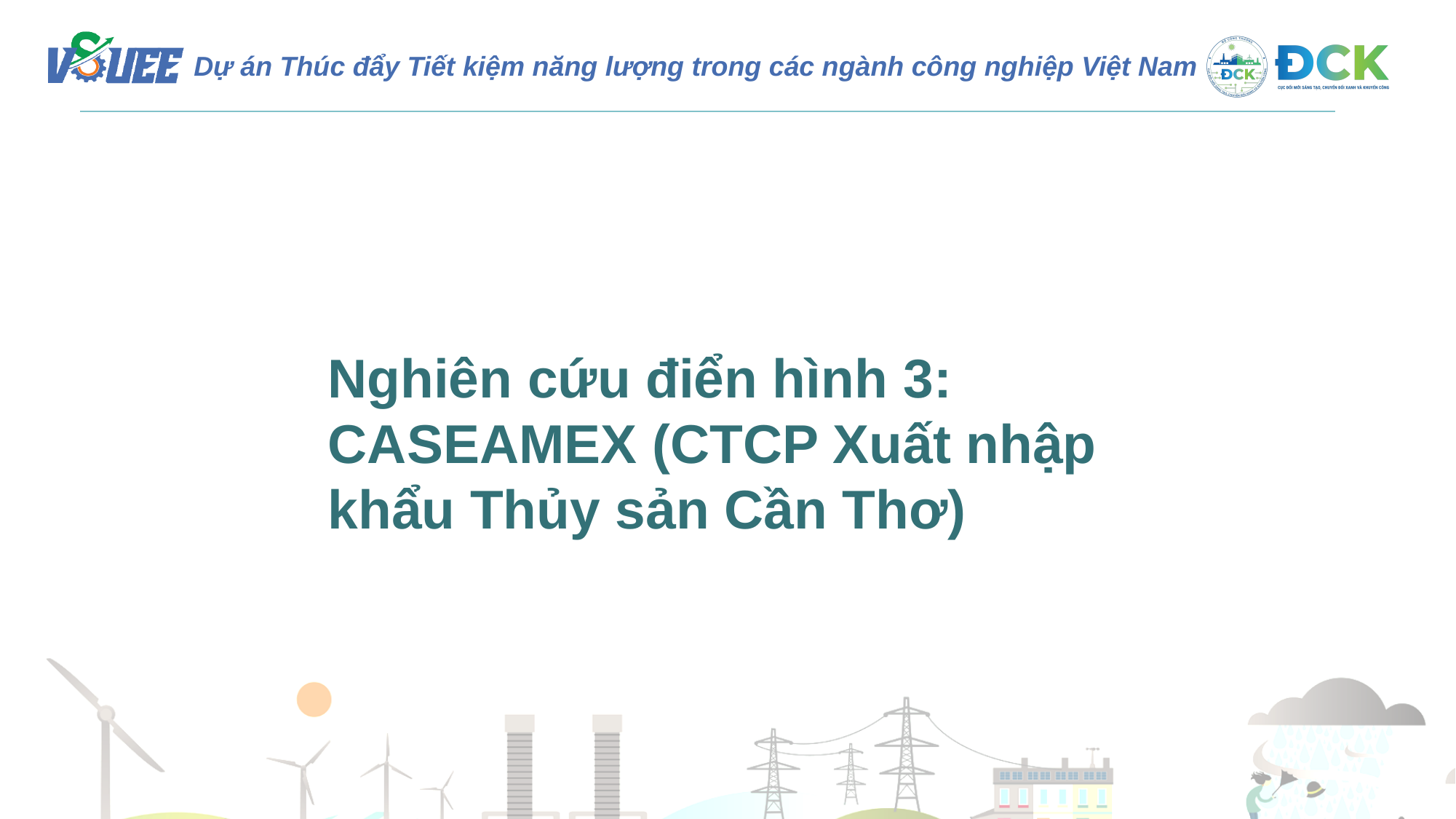

Nghiên cứu điển hình 3: CASEAMEX (CTCP Xuất nhập khẩu Thủy sản Cần Thơ)